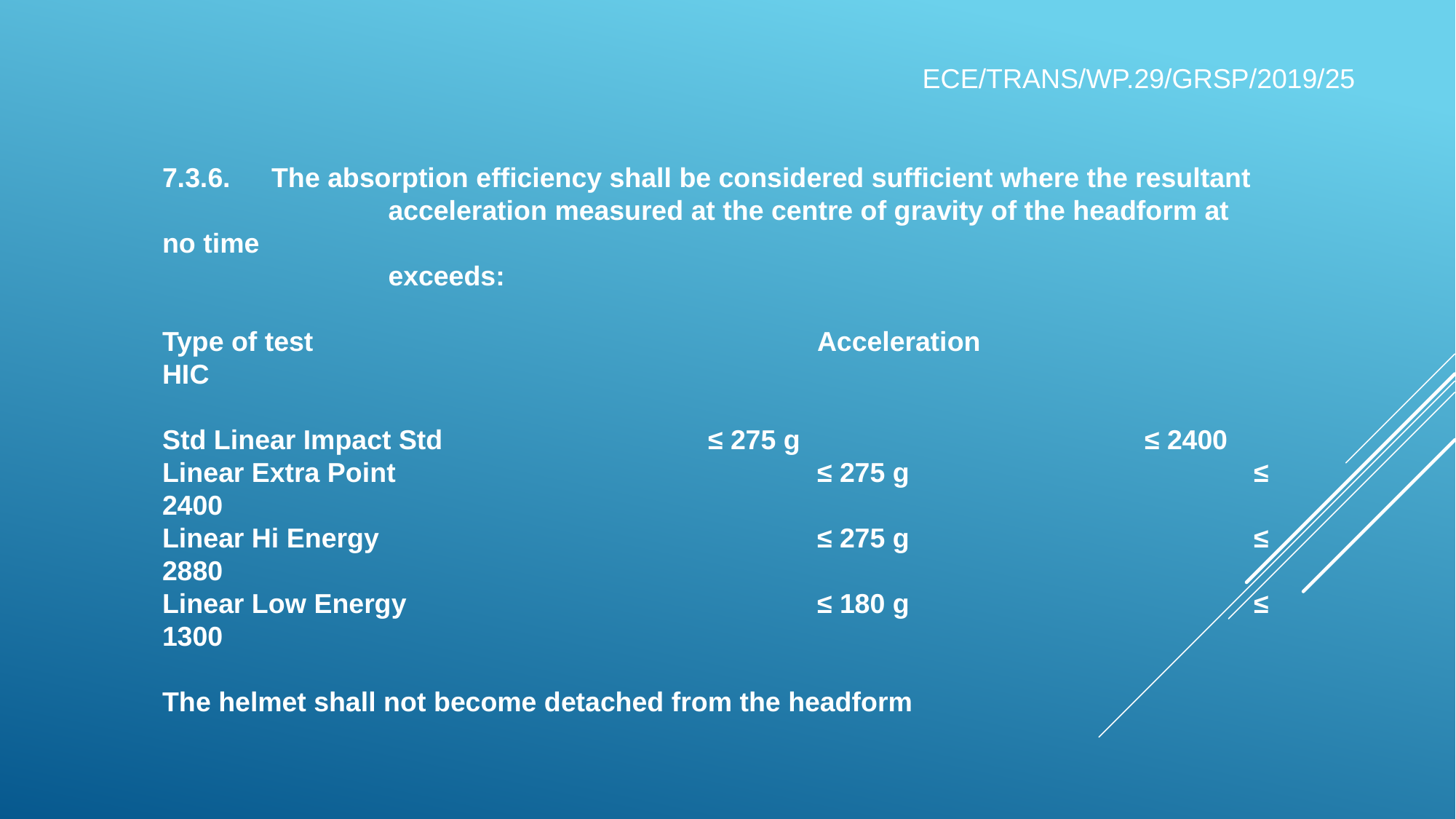

ECE/TRANS/WP.29/GRSP/2019/25
7.3.6.	The absorption efficiency shall be considered sufficient where the resultant
		 acceleration measured at the centre of gravity of the headform at no time
		 exceeds:

Type of test					Acceleration			HIC

Std Linear Impact Std			≤ 275 g				≤ 2400
Linear Extra Point				≤ 275 g				≤ 2400
Linear Hi Energy					≤ 275 g				≤ 2880
Linear Low Energy				≤ 180 g				≤ 1300

The helmet shall not become detached from the headform